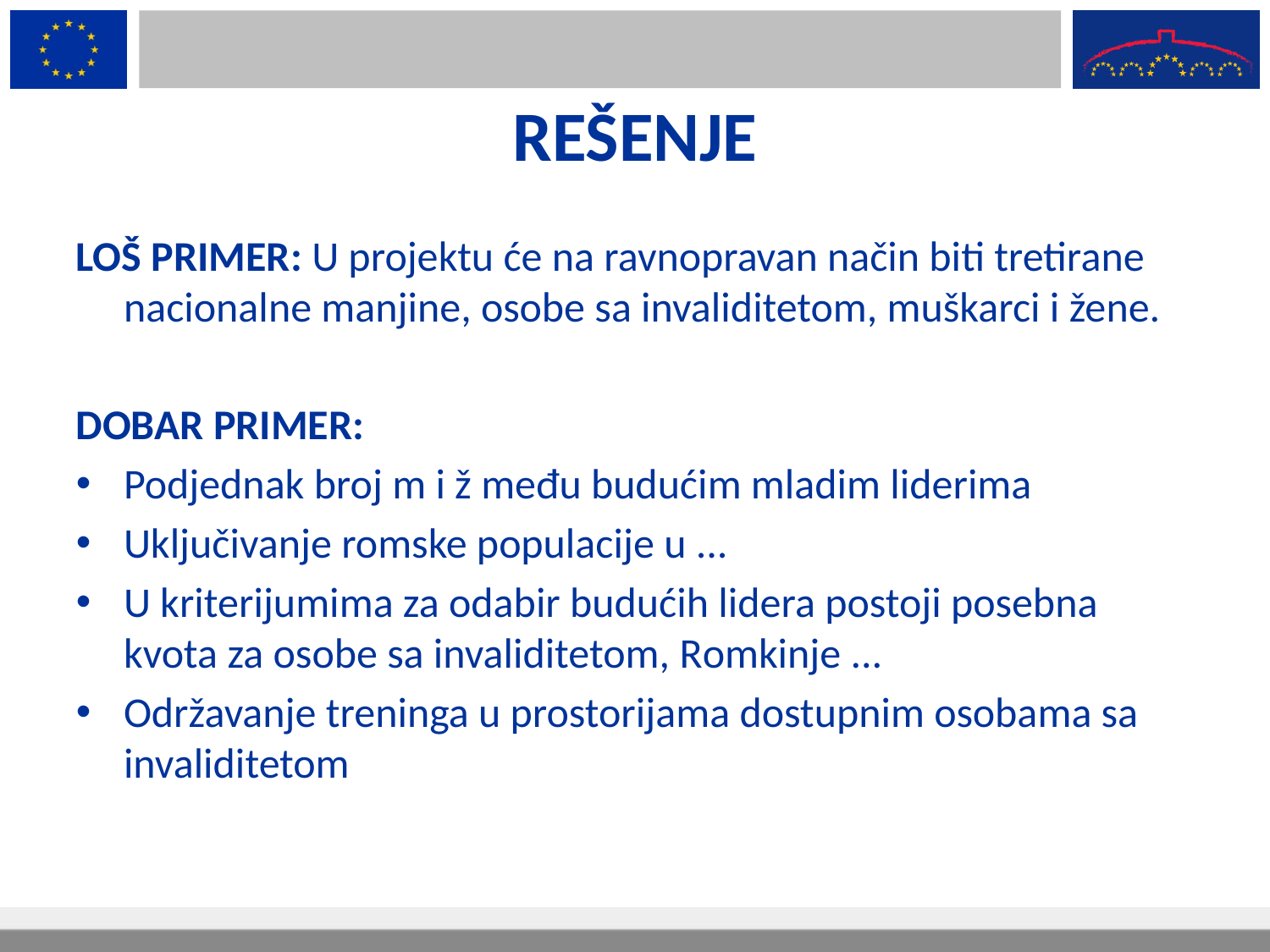

# REŠENJE
LOŠ PRIMER: U projektu će na ravnopravan način biti tretirane nacionalne manjine, osobe sa invaliditetom, muškarci i žene.

DOBAR PRIMER:
Podjednak broj m i ž među budućim mladim liderima
Uključivanje romske populacije u ...
U kriterijumima za odabir budućih lidera postoji posebna kvota za osobe sa invaliditetom, Romkinje ...
Održavanje treninga u prostorijama dostupnim osobama sa invaliditetom